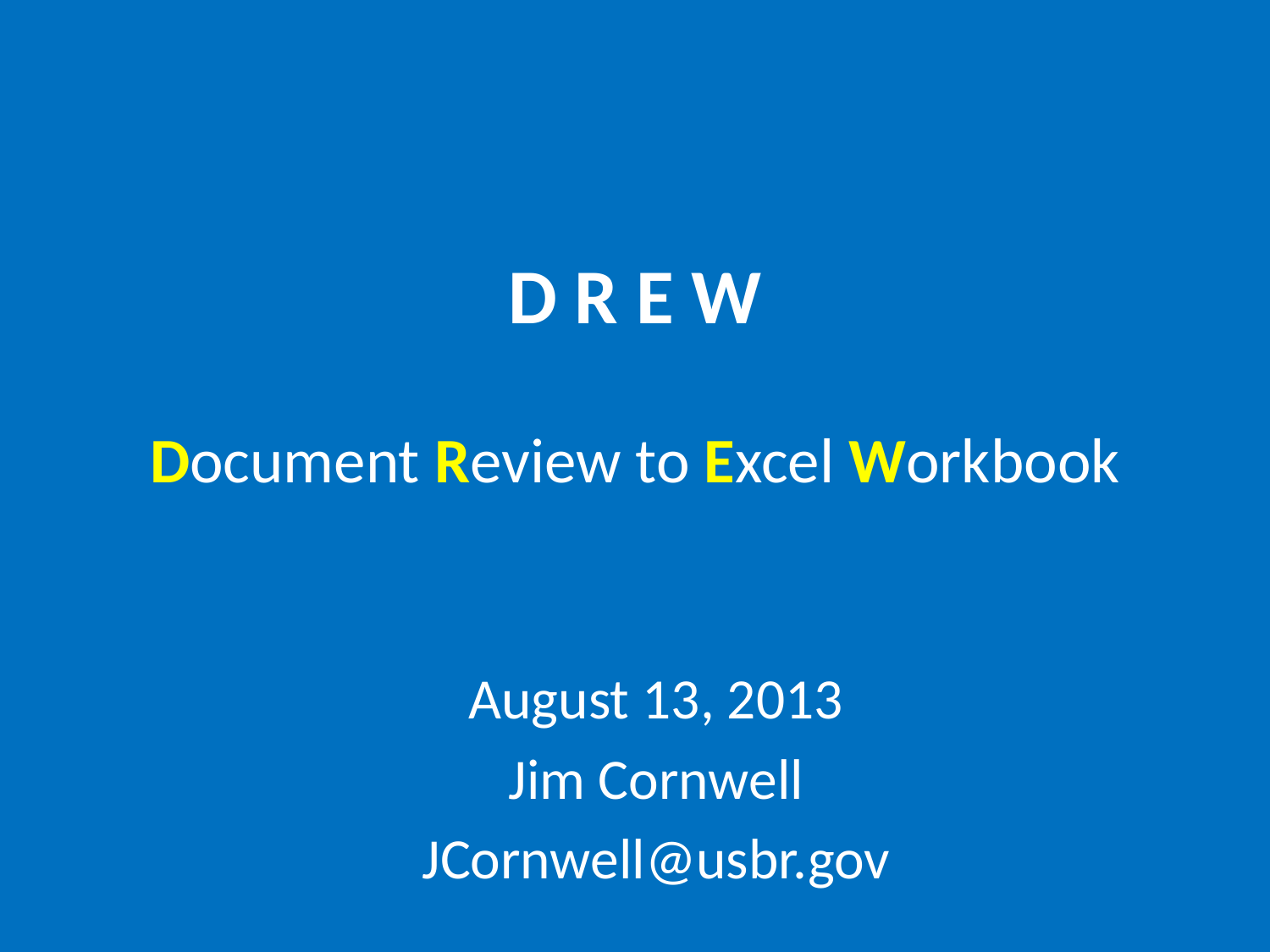

# D R E W
Document Review to Excel Workbook
August 13, 2013
Jim Cornwell
JCornwell@usbr.gov